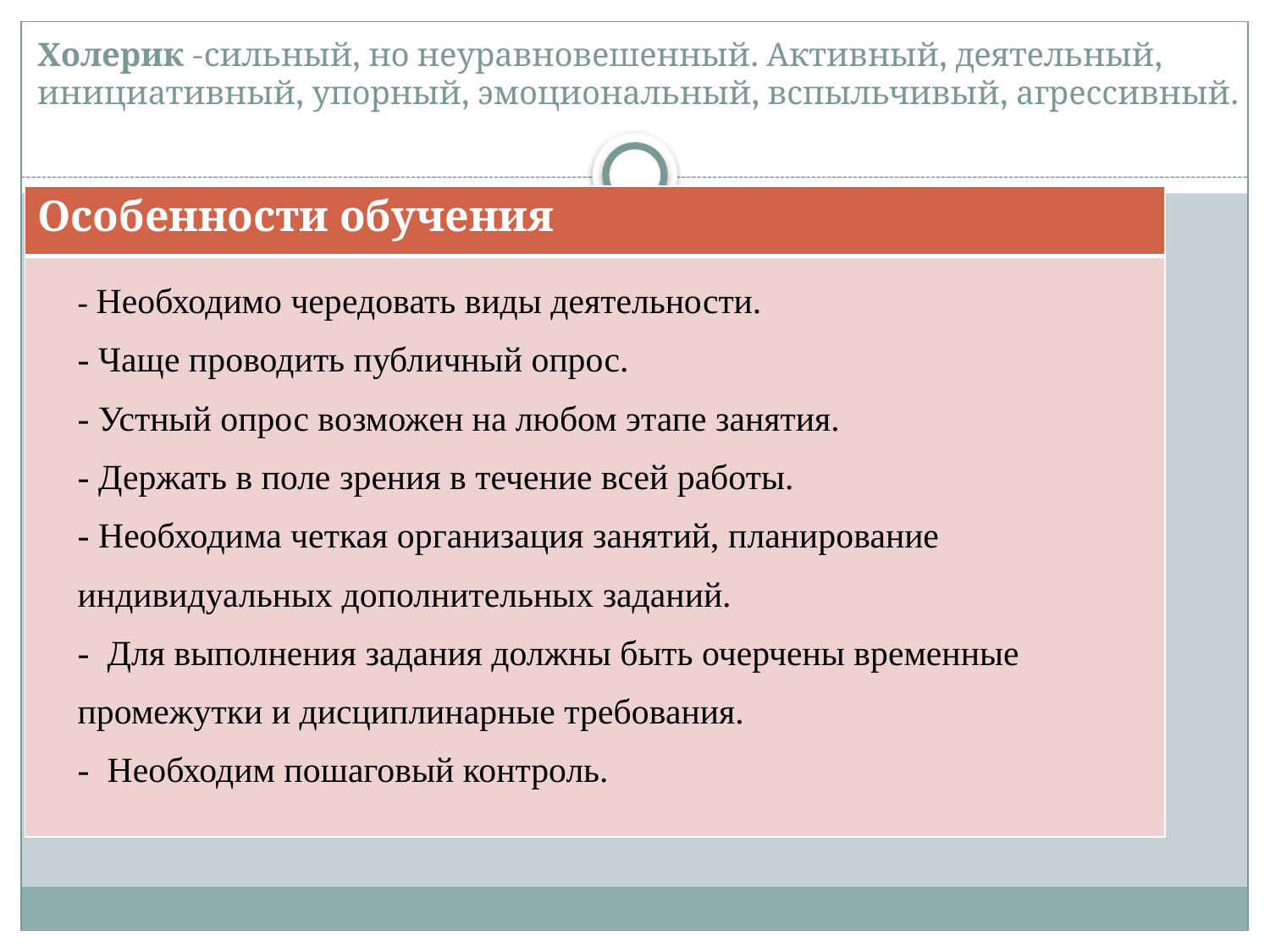

# Холерик -сильный, но неуравновешенный. Активный, деятельный, инициативный, упорный, эмоциональный, вспыльчивый, агрессивный.
| Особенности обучения |
| --- |
| - Необходимо чередовать виды деятельности. - Чаще проводить публичный опрос. - Устный опрос возможен на любом этапе занятия. - Держать в поле зрения в течение всей работы. - Необходима четкая организация занятий, планирование индивидуальных дополнительных заданий. - Для выполнения задания должны быть очерчены временные промежутки и дисциплинарные требования. - Необходим пошаговый контроль. |
–